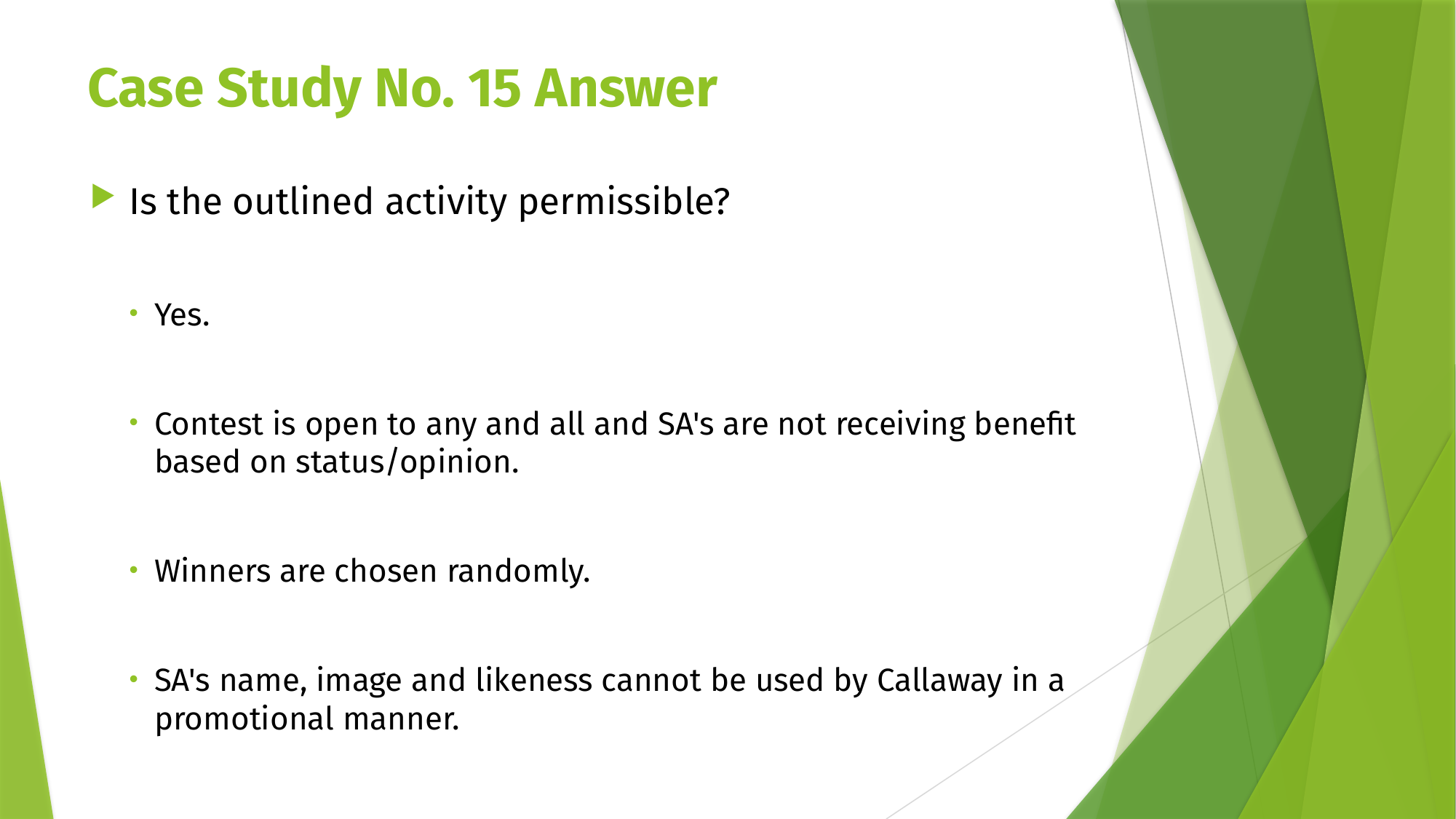

# Case Study No. 15 Answer
Is the outlined activity permissible?

Yes.

Contest is open to any and all and SA's are not receiving benefit based on status/opinion.

Winners are chosen randomly.

SA's name, image and likeness cannot be used by Callaway in a promotional manner.